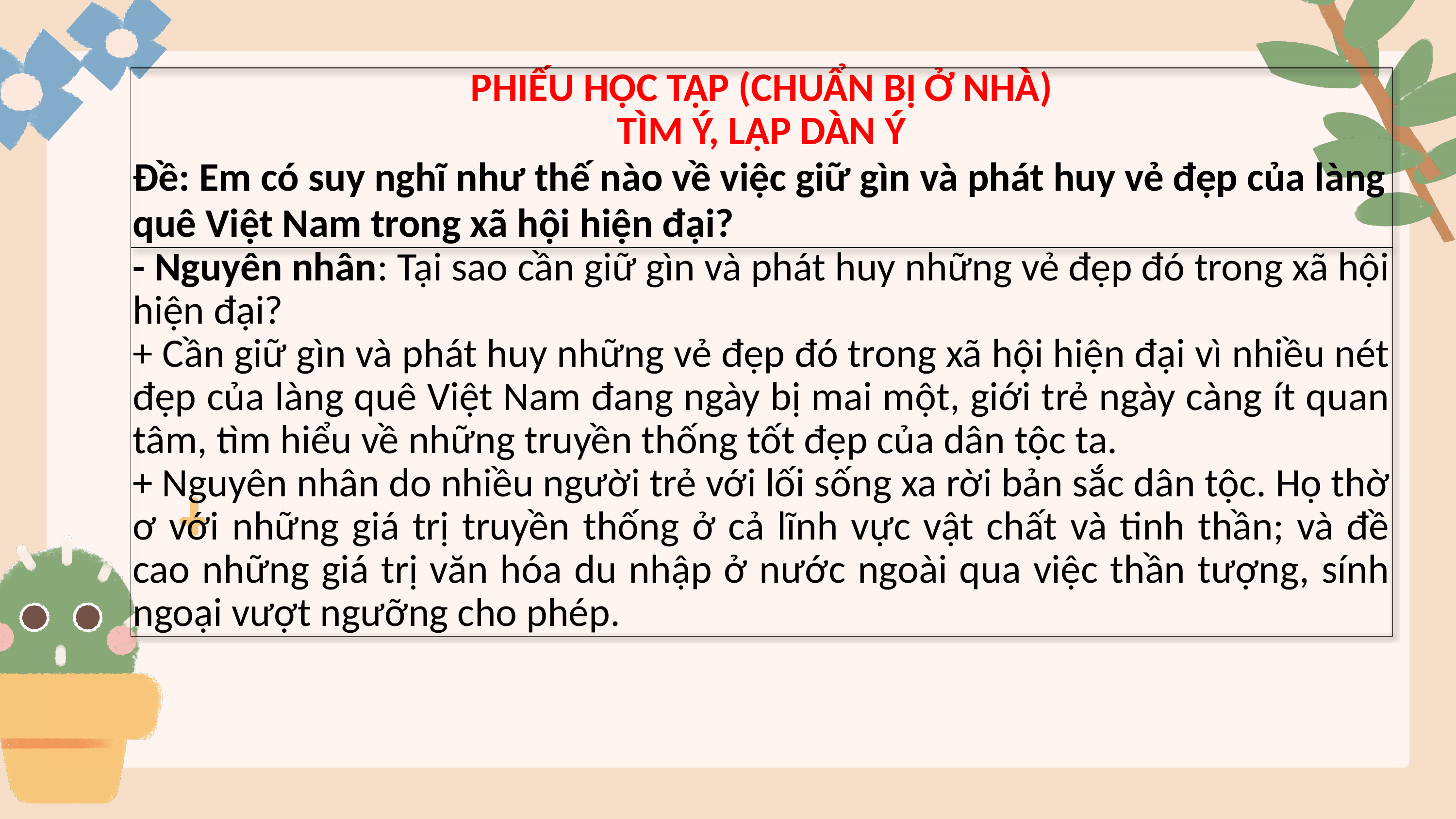

| PHIẾU HỌC TẬP (CHUẨN BỊ Ở NHÀ) TÌM Ý, LẬP DÀN Ý Đề: Em có suy nghĩ như thế nào về việc giữ gìn và phát huy vẻ đẹp của làng quê Việt Nam trong xã hội hiện đại? |
| --- |
| - Nguyên nhân: Tại sao cần giữ gìn và phát huy những vẻ đẹp đó trong xã hội hiện đại? + Cần giữ gìn và phát huy những vẻ đẹp đó trong xã hội hiện đại vì nhiều nét đẹp của làng quê Việt Nam đang ngày bị mai một, giới trẻ ngày càng ít quan tâm, tìm hiểu về những truyền thống tốt đẹp của dân tộc ta. + Nguyên nhân do nhiều người trẻ với lối sống xa rời bản sắc dân tộc. Họ thờ ơ với những giá trị truyền thống ở cả lĩnh vực vật chất và tinh thần; và đề cao những giá trị văn hóa du nhập ở nước ngoài qua việc thần tượng, sính ngoại vượt ngưỡng cho phép. |